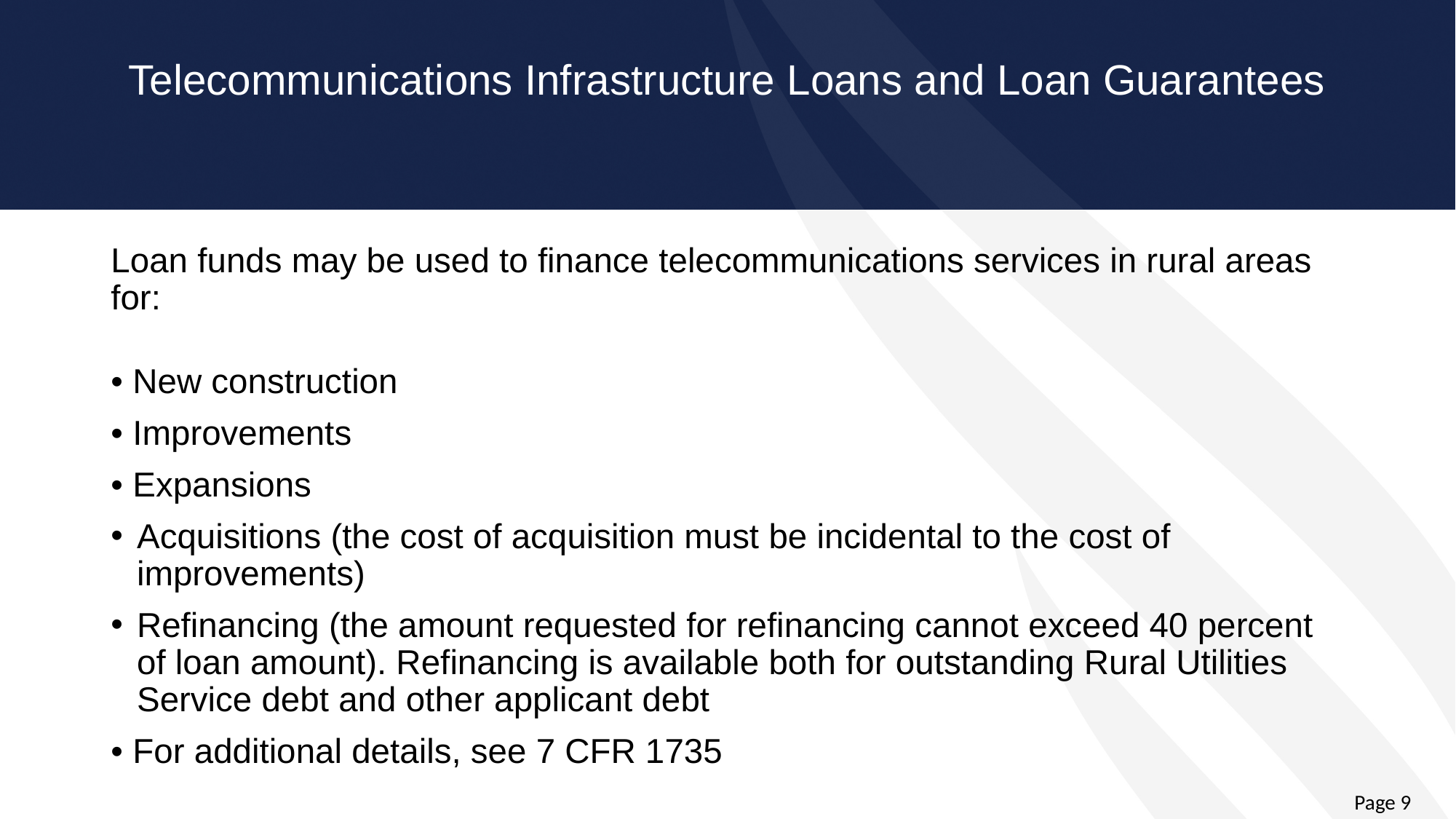

# Telecommunications Infrastructure Loans and Loan Guarantees
Loan funds may be used to finance telecommunications services in rural areas for:

• New construction
• Improvements
• Expansions
Acquisitions (the cost of acquisition must be incidental to the cost of improvements)
Refinancing (the amount requested for refinancing cannot exceed 40 percent of loan amount). Refinancing is available both for outstanding Rural Utilities Service debt and other applicant debt
• For additional details, see 7 CFR 1735